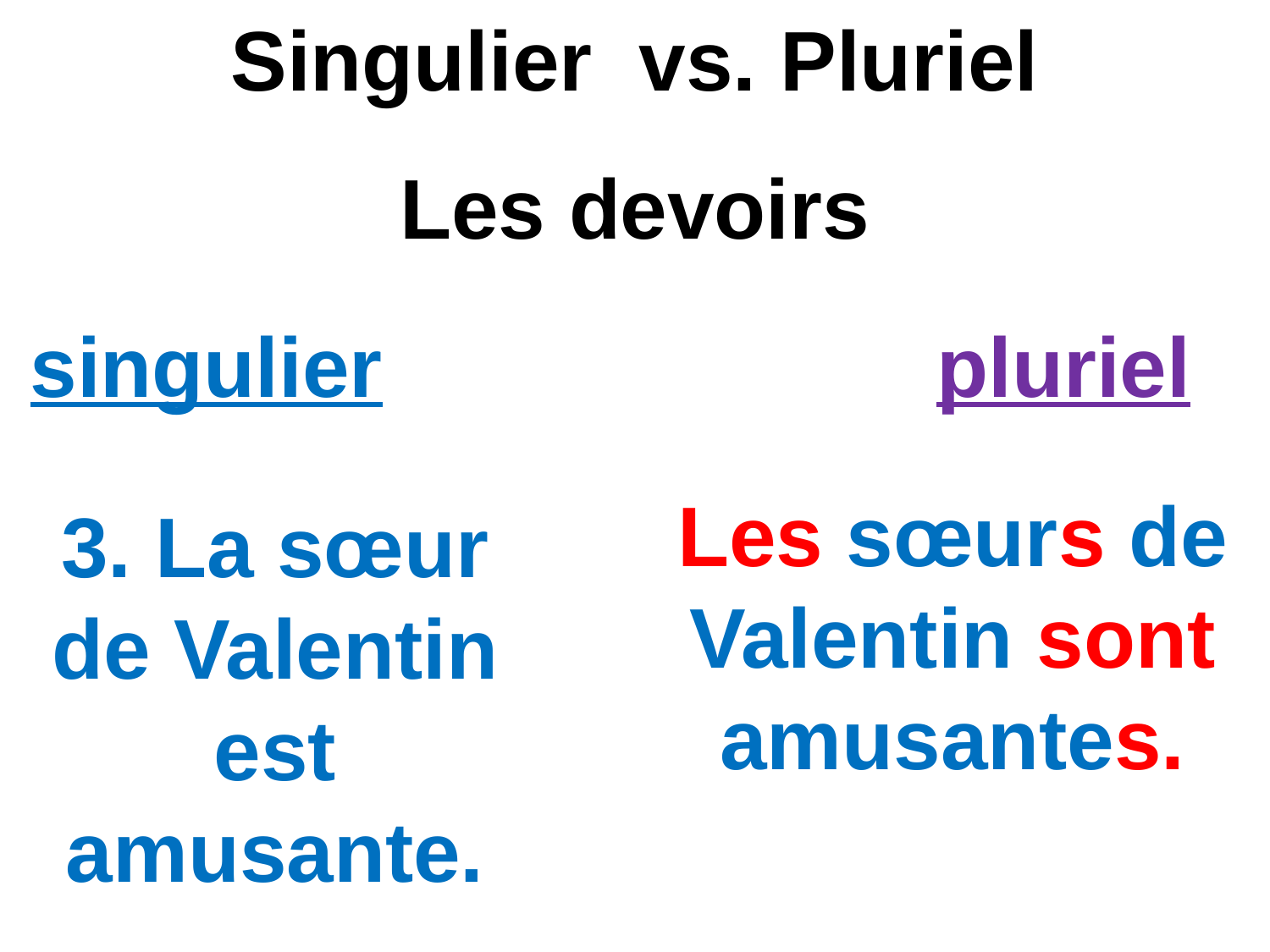

Singulier  vs. Pluriel
Les devoirs
singulier
pluriel
Les sœurs de Valentin sont amusantes.
3. La sœur de Valentin est amusante.